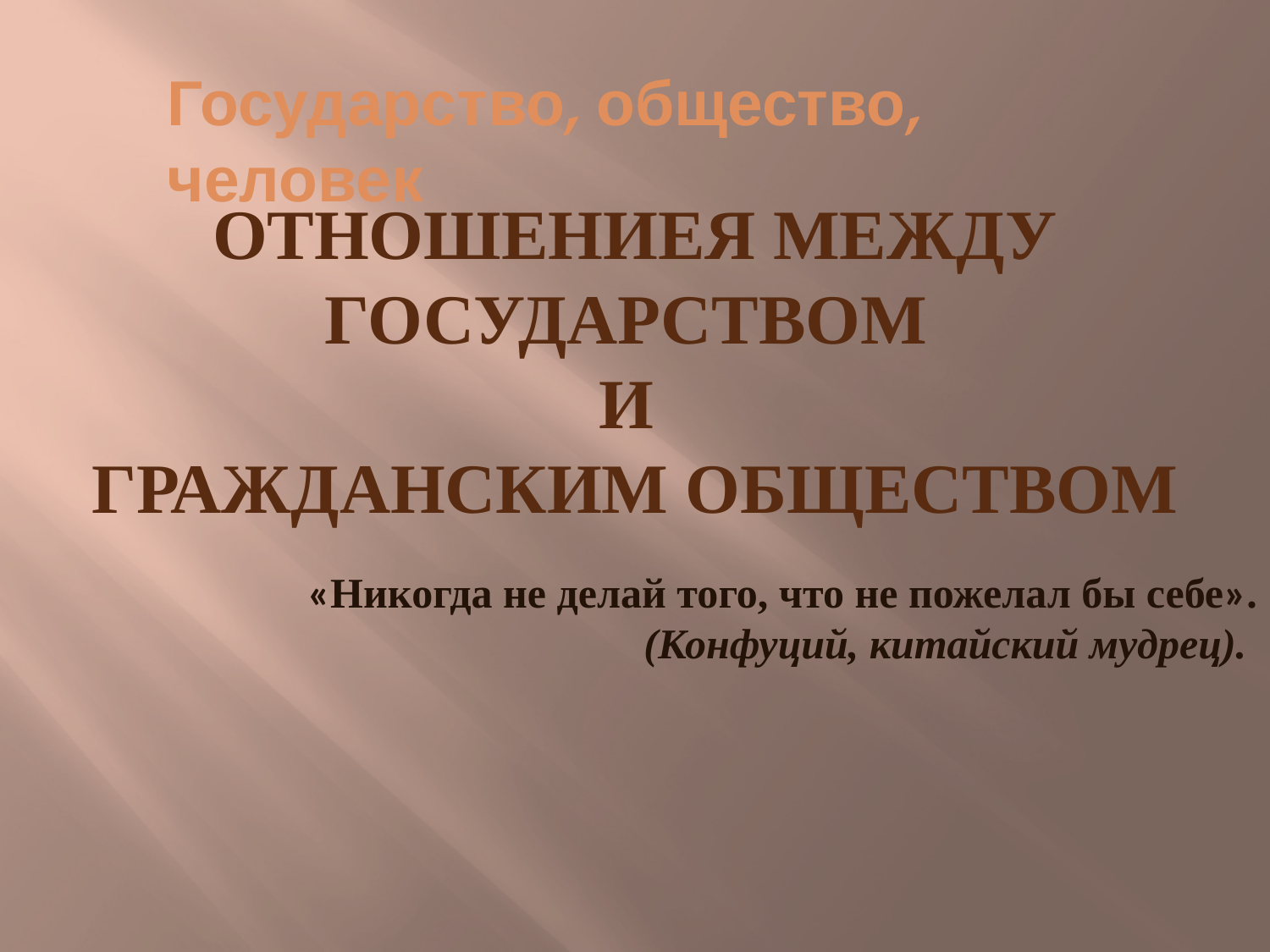

Государство, общество, человек
ОТНОШЕНИЕЯ МЕЖДУ ГОСУДАРСТВОМ
И
ГРАЖДАНСКИМ ОБЩЕСТВОМ
«Никогда не делай того, что не пожелал бы себе».
 (Конфуций, китайский мудрец).